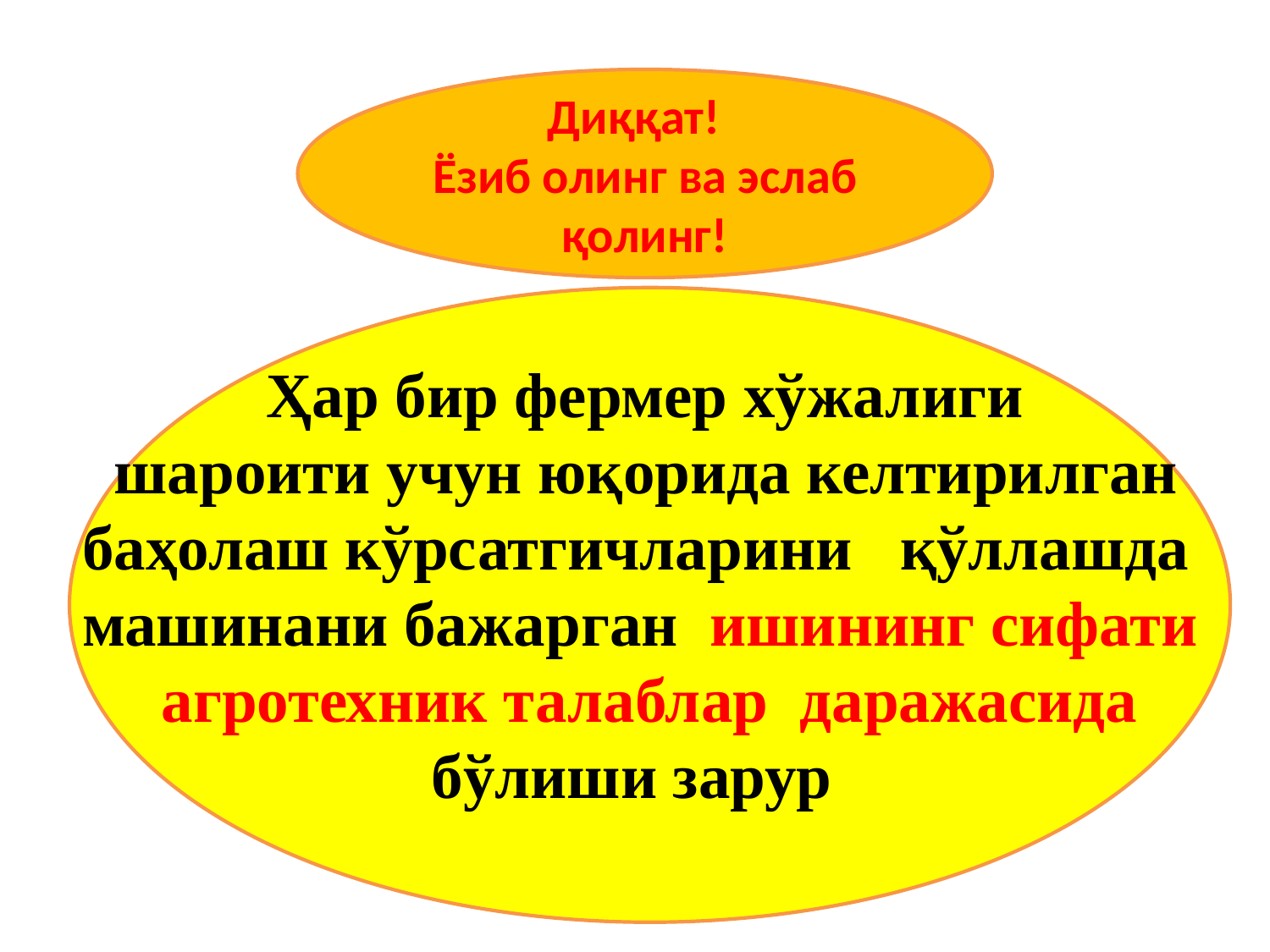

Диққат!
Ёзиб олинг ва эслаб қолинг!

             Ҳар бир фермер хўжалиги
  шароити учун юқорида келтирилган  баҳолаш кўрсатгичларини   қўллашда машинани бажарган  ишининг сифати
     агротехник талаблар  даражасида
                      бўлиши зарур